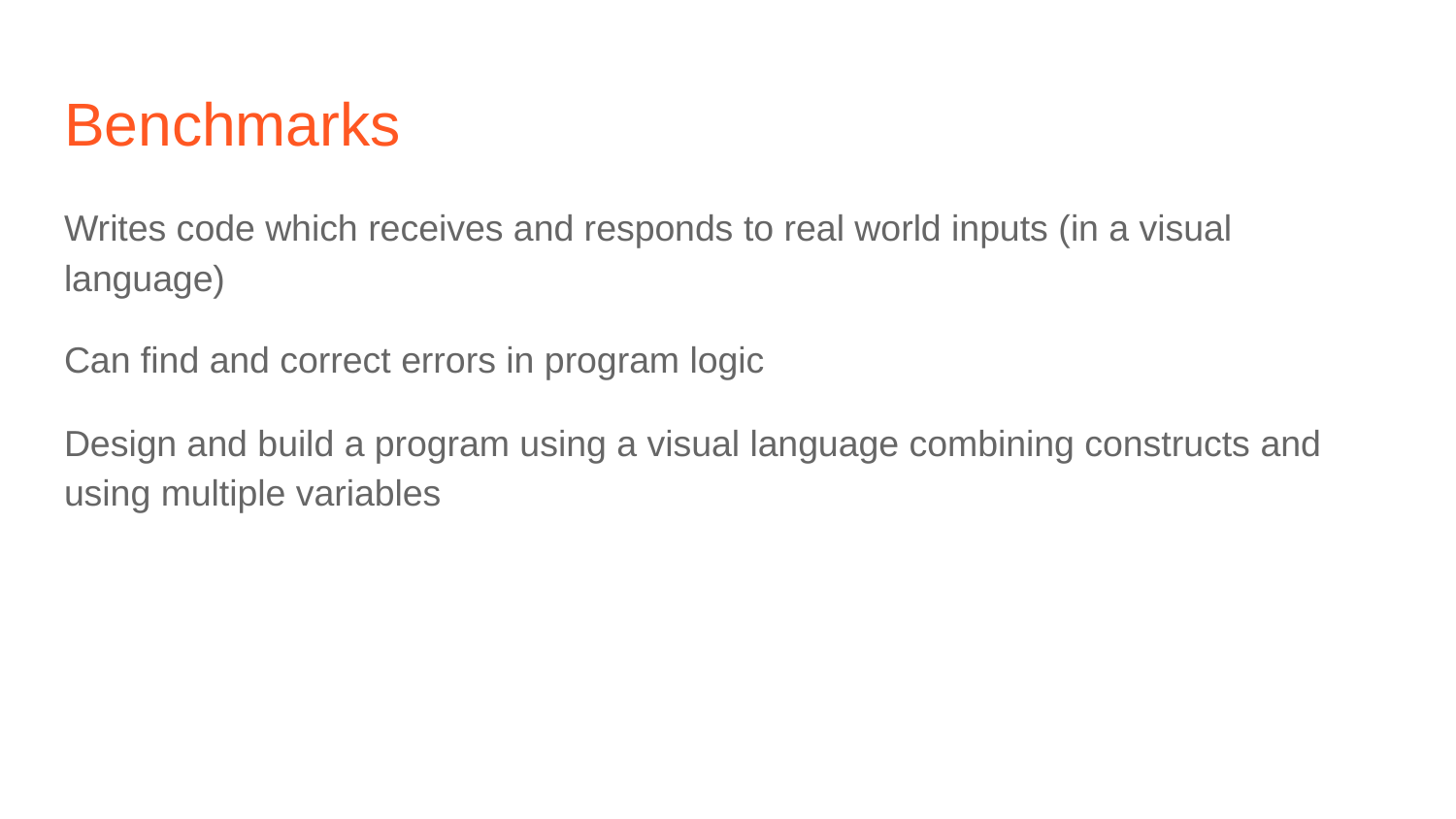

# Benchmarks
Writes code which receives and responds to real world inputs (in a visual language)
Can find and correct errors in program logic
Design and build a program using a visual language combining constructs and using multiple variables